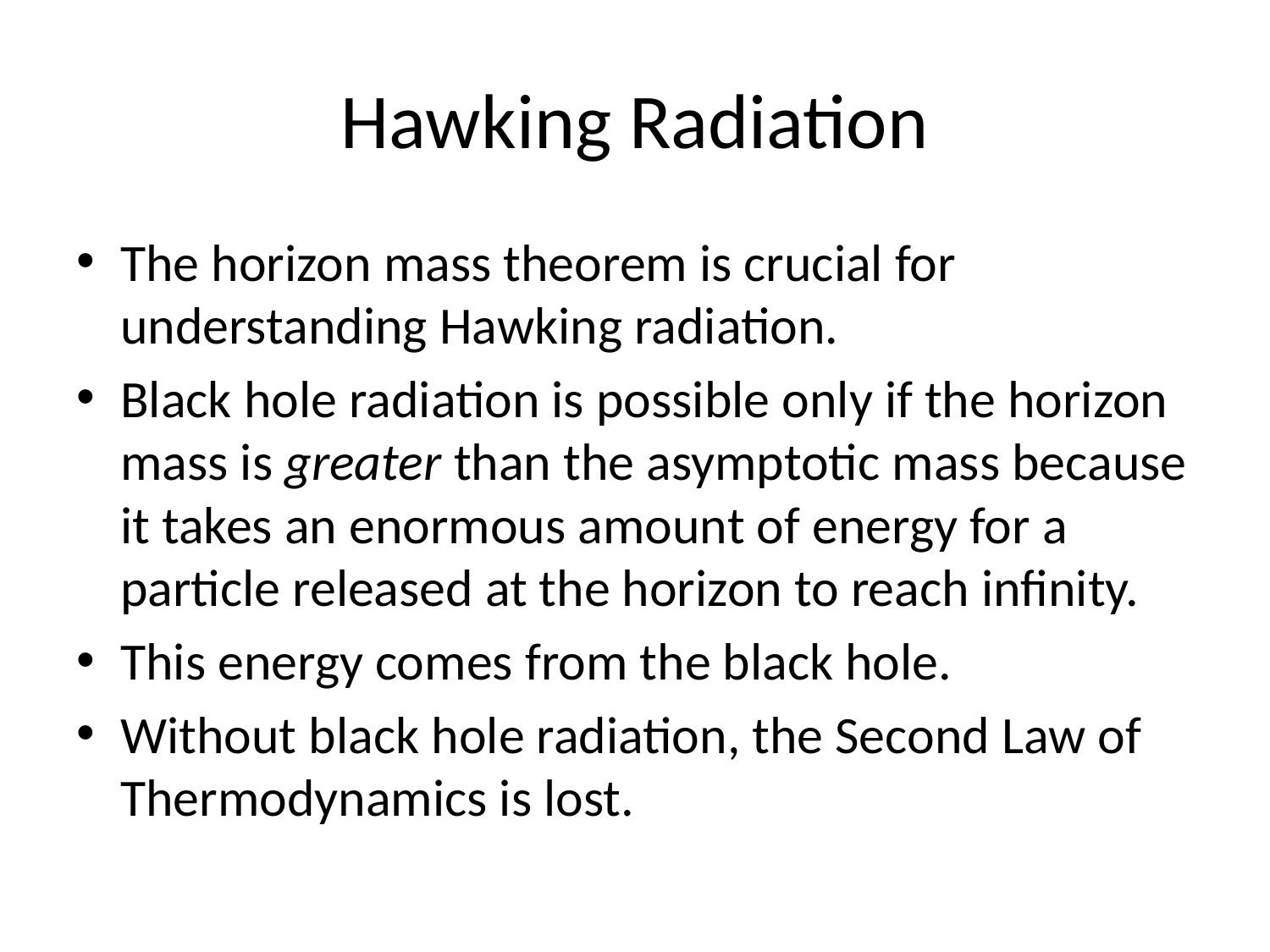

# Hawking Radiation
The horizon mass theorem is crucial for understanding Hawking radiation.
Black hole radiation is possible only if the horizon mass is greater than the asymptotic mass because it takes an enormous amount of energy for a particle released at the horizon to reach infinity.
This energy comes from the black hole.
Without black hole radiation, the Second Law of Thermodynamics is lost.